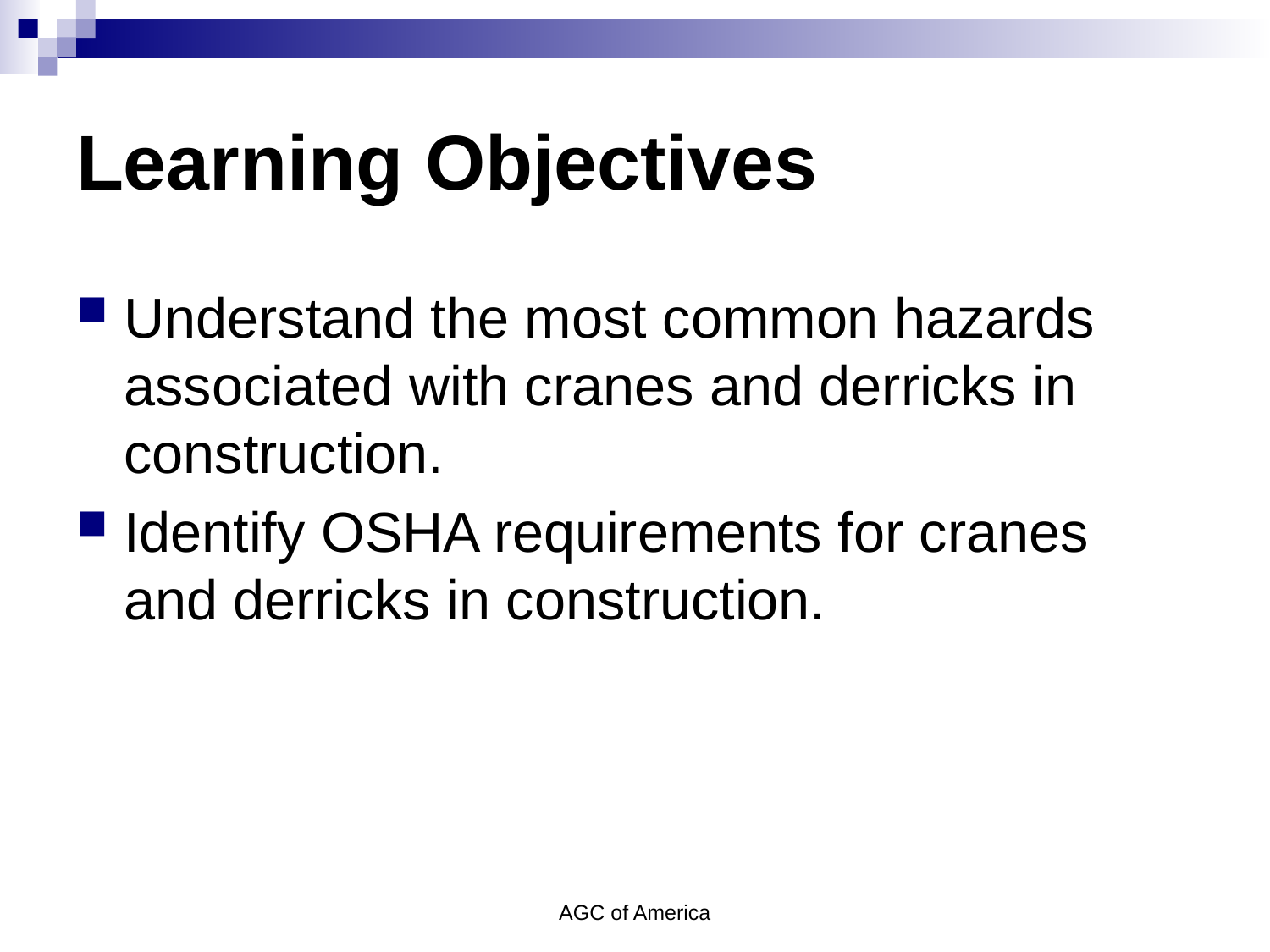

# Learning Objectives
Understand the most common hazards associated with cranes and derricks in construction.
Identify OSHA requirements for cranes and derricks in construction.

AGC of America